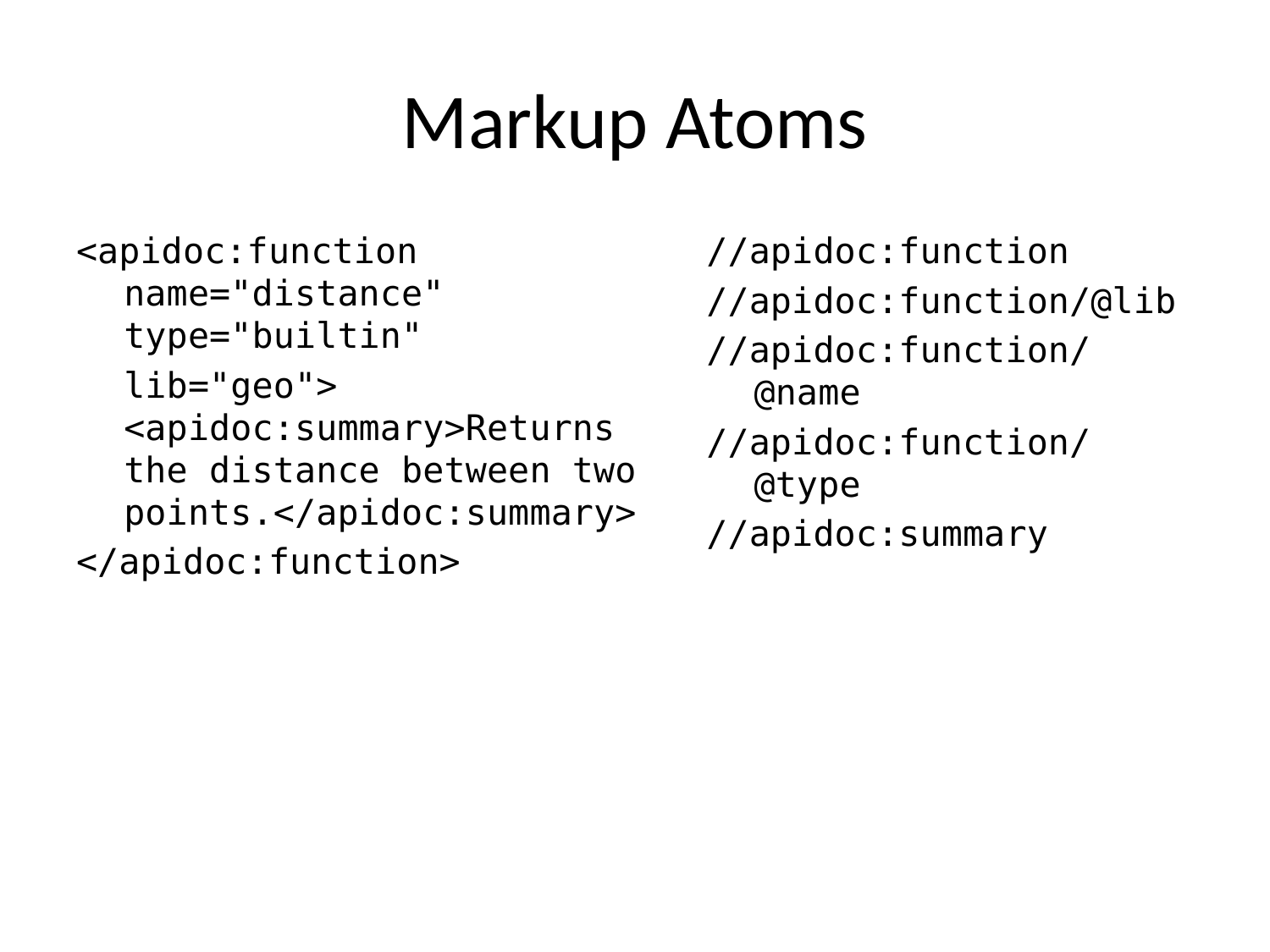

# Markup Atoms
<apidoc:function name="distance" type="builtin"
	lib="geo"> <apidoc:summary>Returns the distance between two points.</apidoc:summary>
</apidoc:function>
//apidoc:function
//apidoc:function/@lib
//apidoc:function/@name
//apidoc:function/@type
//apidoc:summary